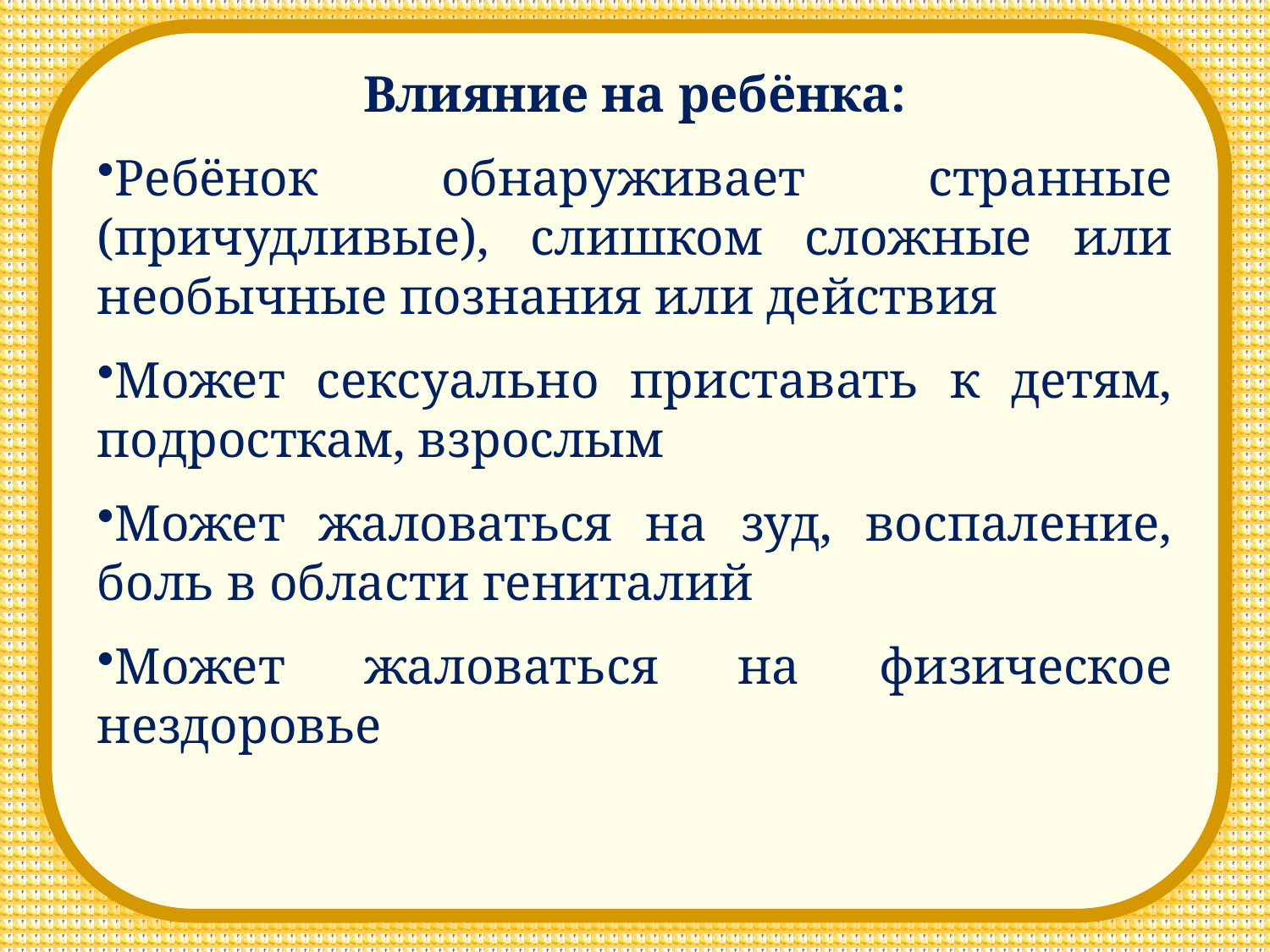

Влияние на ребёнка:
Ребёнок обнаруживает странные (причудливые), слишком сложные или необычные познания или действия
Может сексуально приставать к детям, подросткам, взрослым
Может жаловаться на зуд, воспаление, боль в области гениталий
Может жаловаться на физическое нездоровье